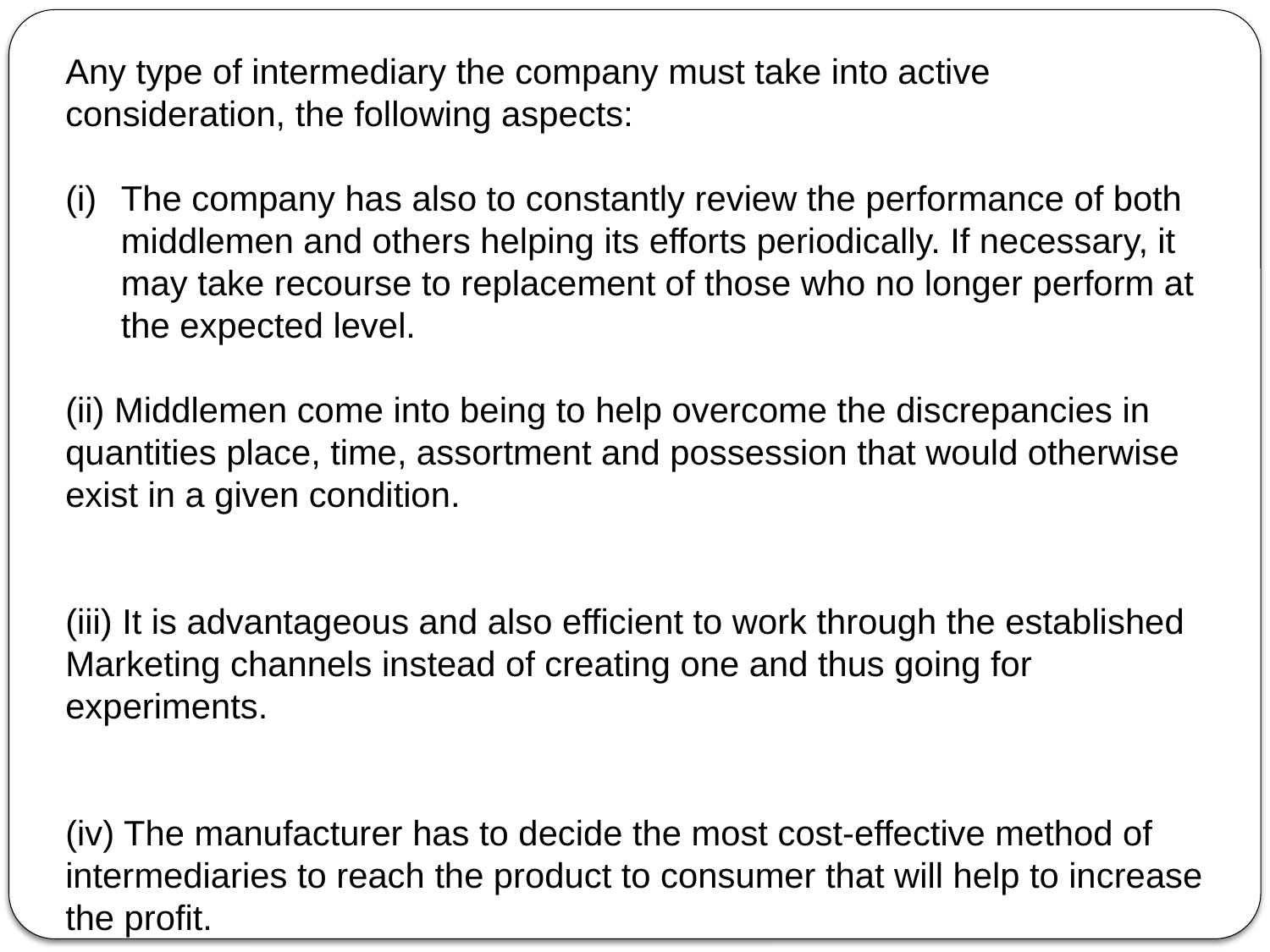

Any type of intermediary the company must take into active consideration, the following aspects:

The company has also to constantly review the performance of both middlemen and others helping its efforts periodically. If necessary, it may take recourse to replacement of those who no longer perform at the expected level.

(ii) Middlemen come into being to help overcome the discrepancies in quantities place, time, assortment and possession that would otherwise exist in a given condition.

(iii) It is advantageous and also efficient to work through the established Marketing channels instead of creating one and thus going for experiments.

(iv) The manufacturer has to decide the most cost-effective method of intermediaries to reach the product to consumer that will help to increase the profit.